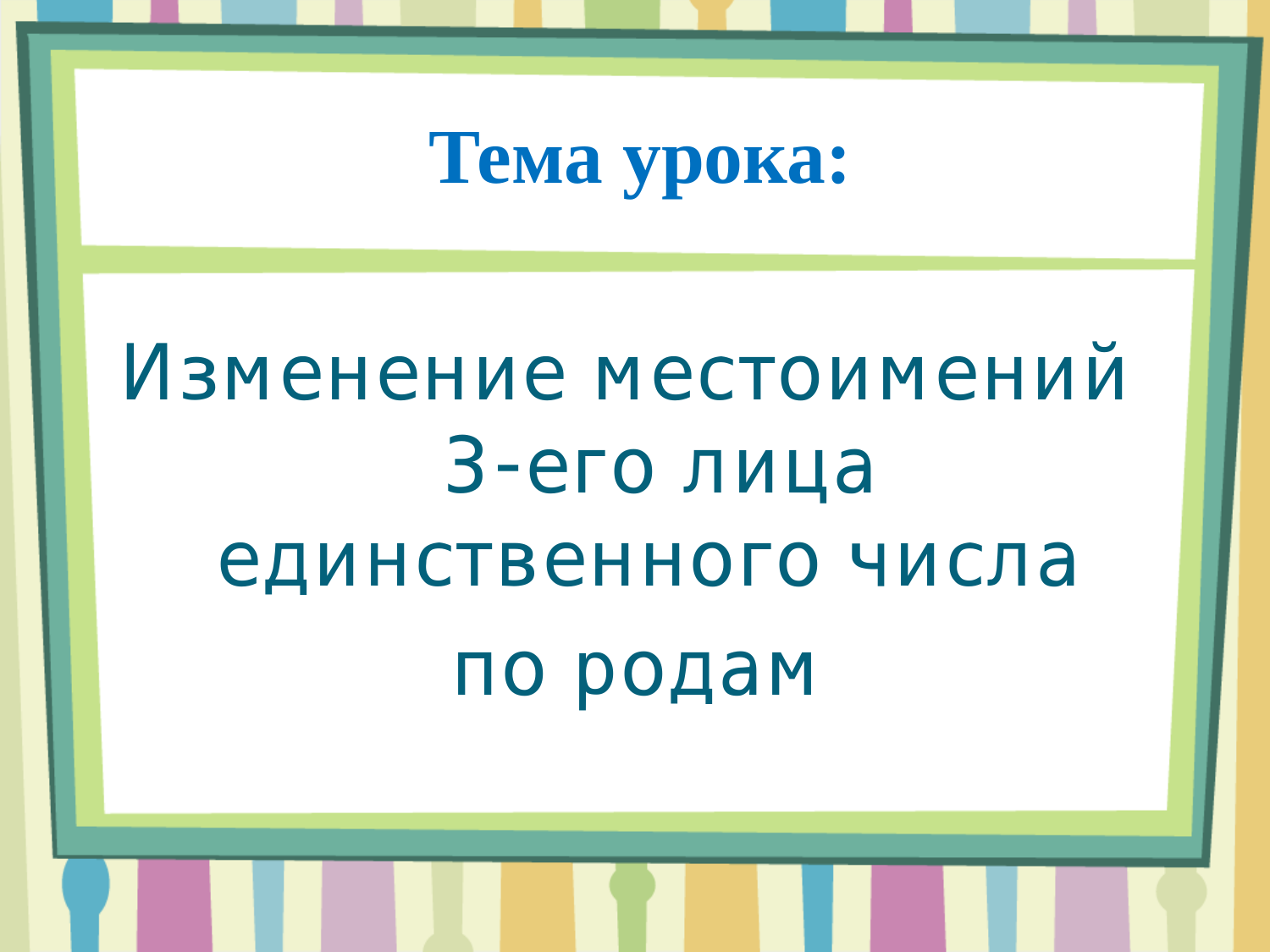

#
Тема урока:

Изменение местоимений
3-его лица единственного числа
по родам